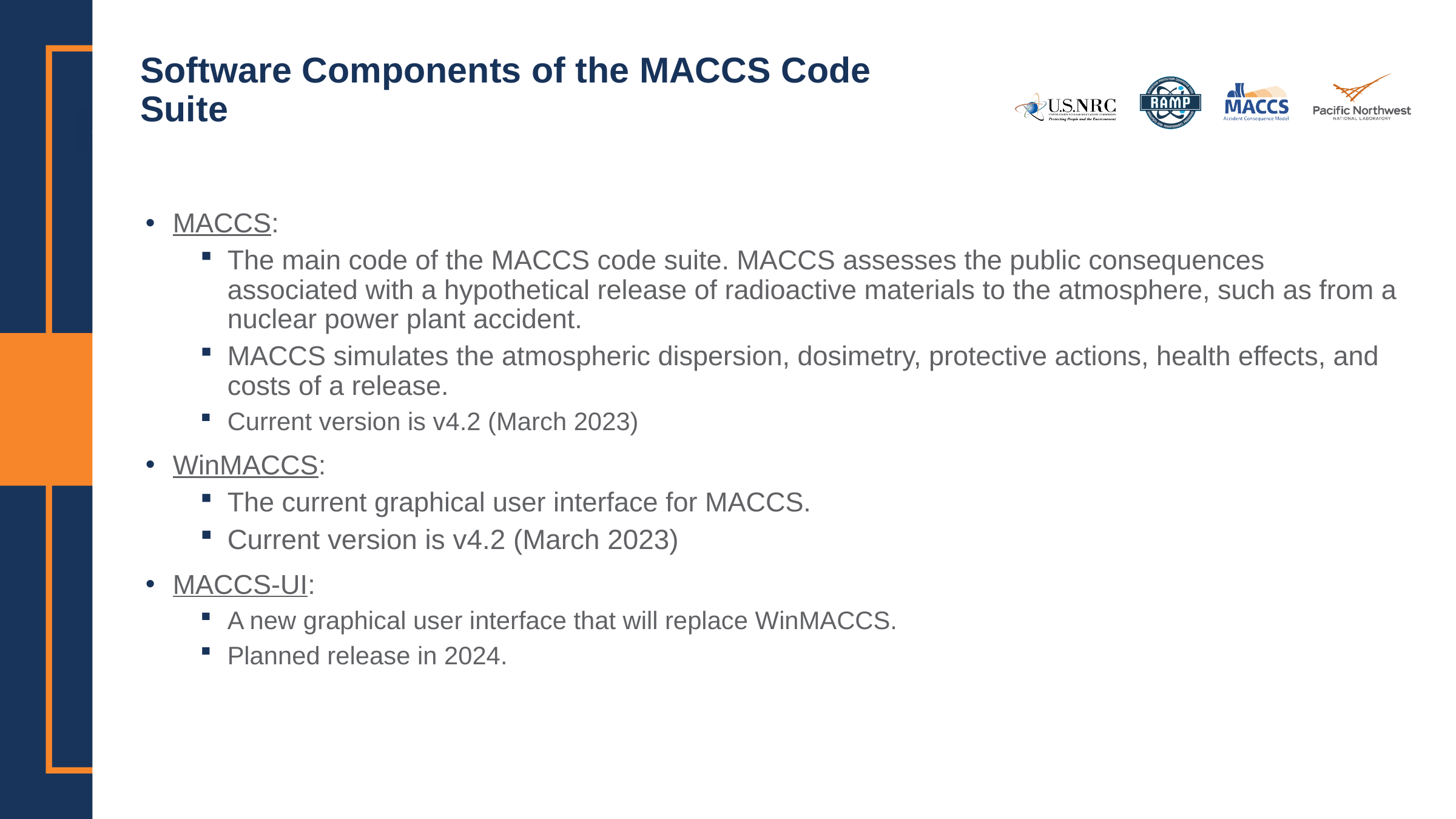

# Software Components of the MACCS Code Suite
MACCS:
The main code of the MACCS code suite. MACCS assesses the public consequences associated with a hypothetical release of radioactive materials to the atmosphere, such as from a nuclear power plant accident.
MACCS simulates the atmospheric dispersion, dosimetry, protective actions, health effects, and costs of a release.
Current version is v4.2 (March 2023)
WinMACCS:
The current graphical user interface for MACCS.
Current version is v4.2 (March 2023)
MACCS-UI:
A new graphical user interface that will replace WinMACCS.
Planned release in 2024.